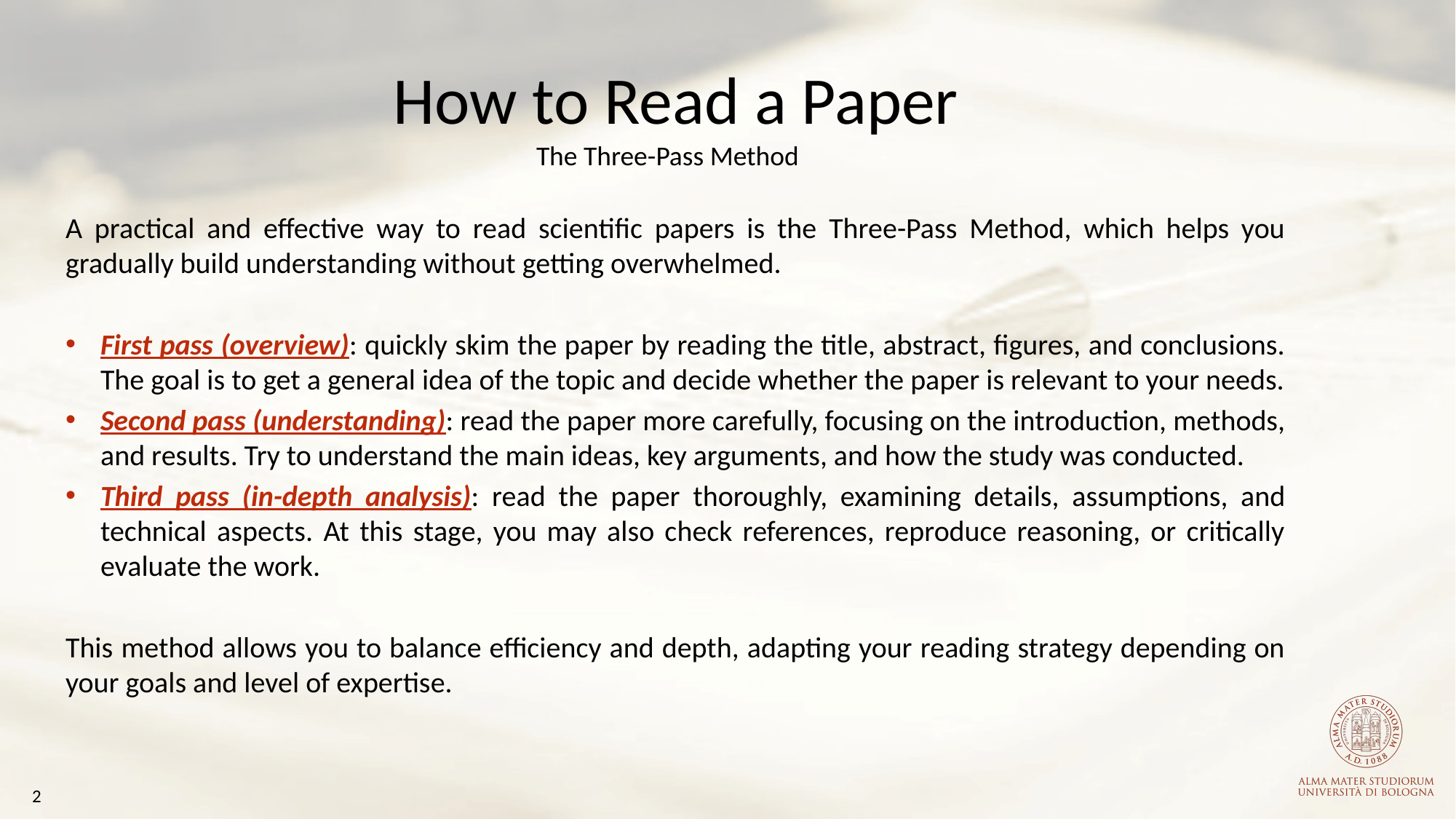

How to Read a Paper
The Three-Pass Method

A practical and effective way to read scientific papers is the Three-Pass Method, which helps you gradually build understanding without getting overwhelmed.

First pass (overview): quickly skim the paper by reading the title, abstract, figures, and conclusions. The goal is to get a general idea of the topic and decide whether the paper is relevant to your needs.
Second pass (understanding): read the paper more carefully, focusing on the introduction, methods, and results. Try to understand the main ideas, key arguments, and how the study was conducted.
Third pass (in-depth analysis): read the paper thoroughly, examining details, assumptions, and technical aspects. At this stage, you may also check references, reproduce reasoning, or critically evaluate the work.

This method allows you to balance efficiency and depth, adapting your reading strategy depending on your goals and level of expertise.